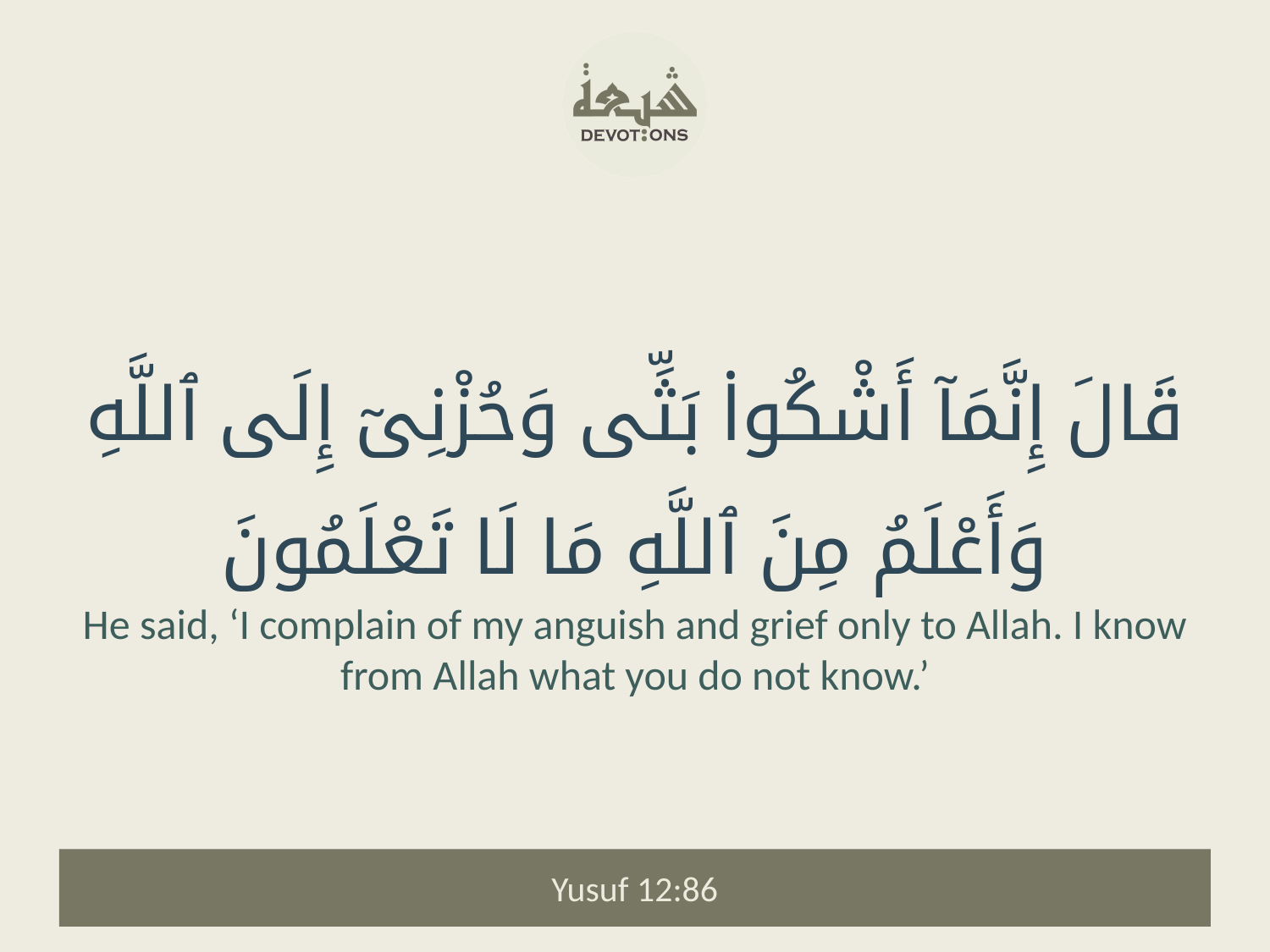

قَالَ إِنَّمَآ أَشْكُوا۟ بَثِّى وَحُزْنِىٓ إِلَى ٱللَّهِ وَأَعْلَمُ مِنَ ٱللَّهِ مَا لَا تَعْلَمُونَ
He said, ‘I complain of my anguish and grief only to Allah. I know from Allah what you do not know.’
Yusuf 12:86